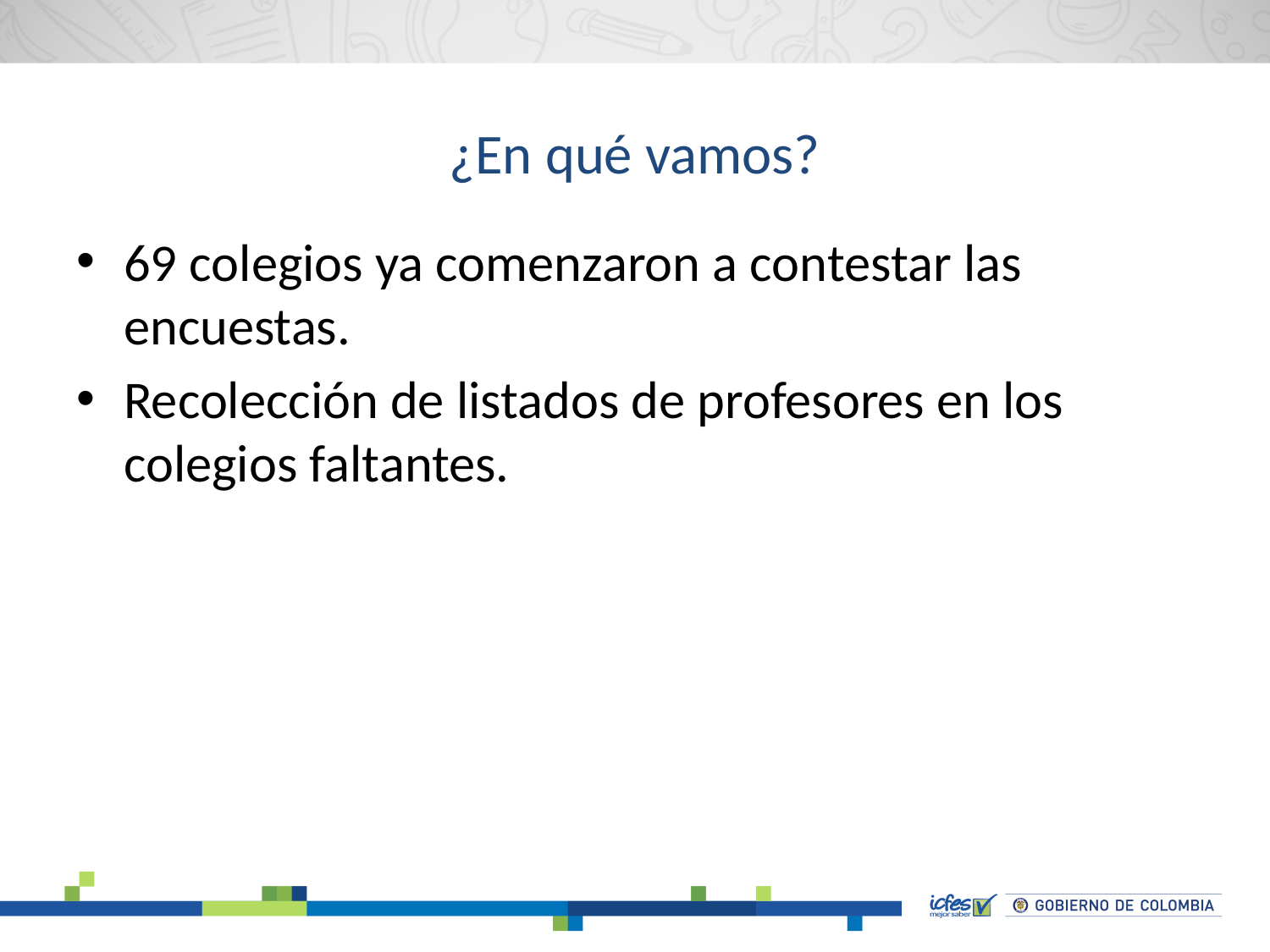

# ¿En qué vamos?
69 colegios ya comenzaron a contestar las encuestas.
Recolección de listados de profesores en los colegios faltantes.